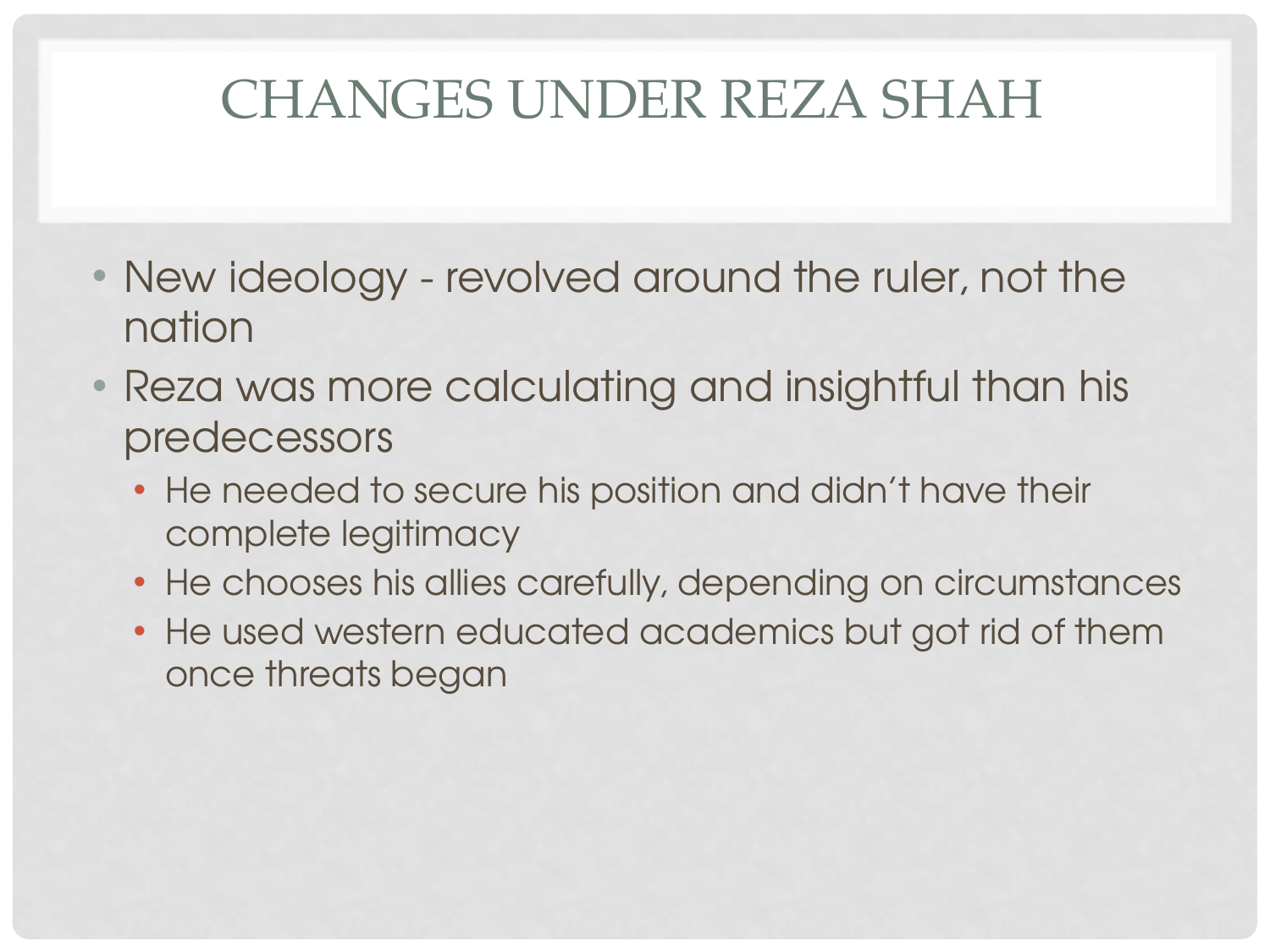

# Changes under Reza Shah
New ideology - revolved around the ruler, not the nation
Reza was more calculating and insightful than his predecessors
He needed to secure his position and didn’t have their complete legitimacy
He chooses his allies carefully, depending on circumstances
He used western educated academics but got rid of them once threats began